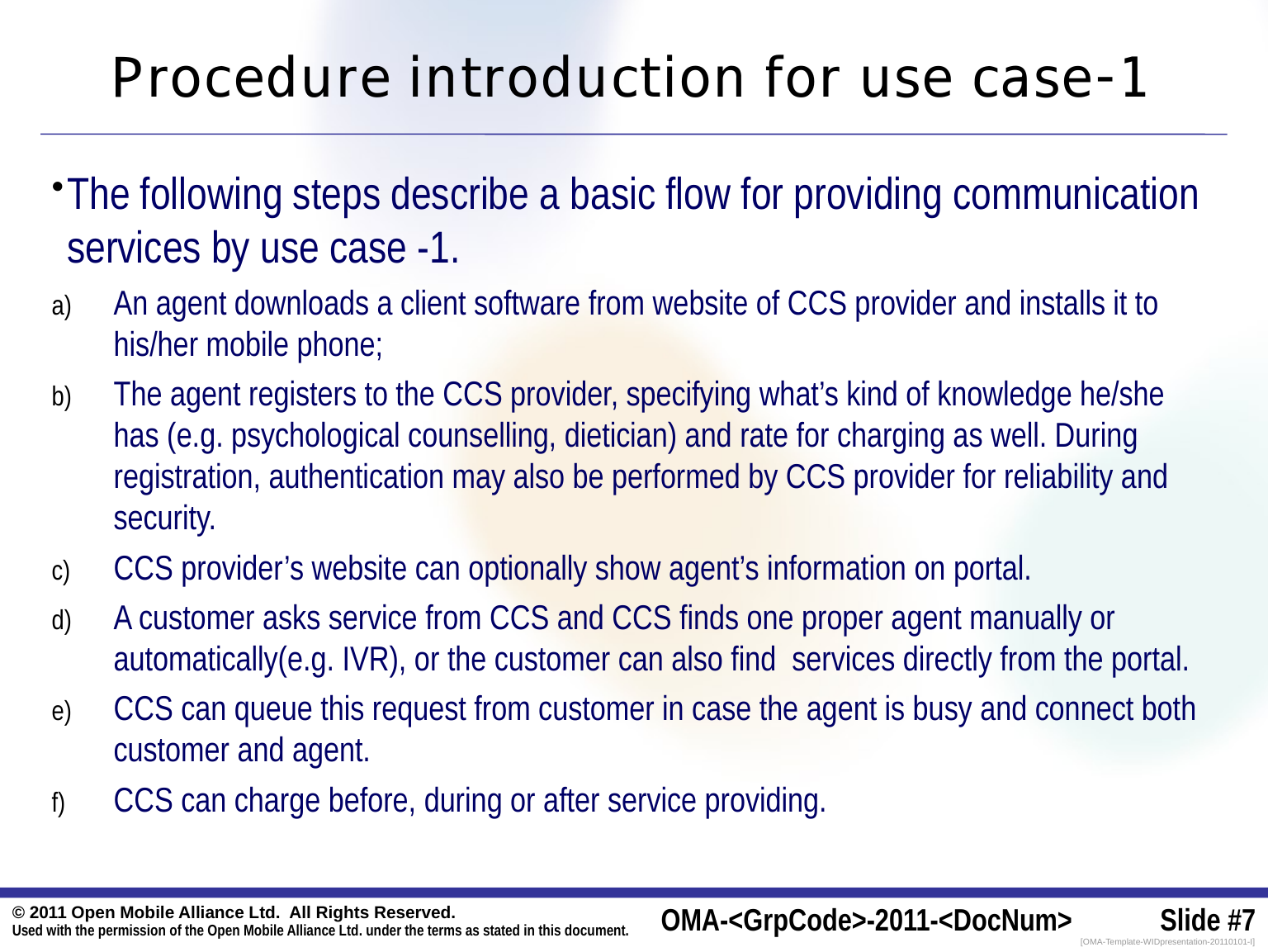

# Procedure introduction for use case-1
The following steps describe a basic flow for providing communication services by use case -1.
An agent downloads a client software from website of CCS provider and installs it to his/her mobile phone;
The agent registers to the CCS provider, specifying what’s kind of knowledge he/she has (e.g. psychological counselling, dietician) and rate for charging as well. During registration, authentication may also be performed by CCS provider for reliability and security.
CCS provider’s website can optionally show agent’s information on portal.
A customer asks service from CCS and CCS finds one proper agent manually or automatically(e.g. IVR), or the customer can also find  services directly from the portal.
CCS can queue this request from customer in case the agent is busy and connect both customer and agent.
CCS can charge before, during or after service providing.